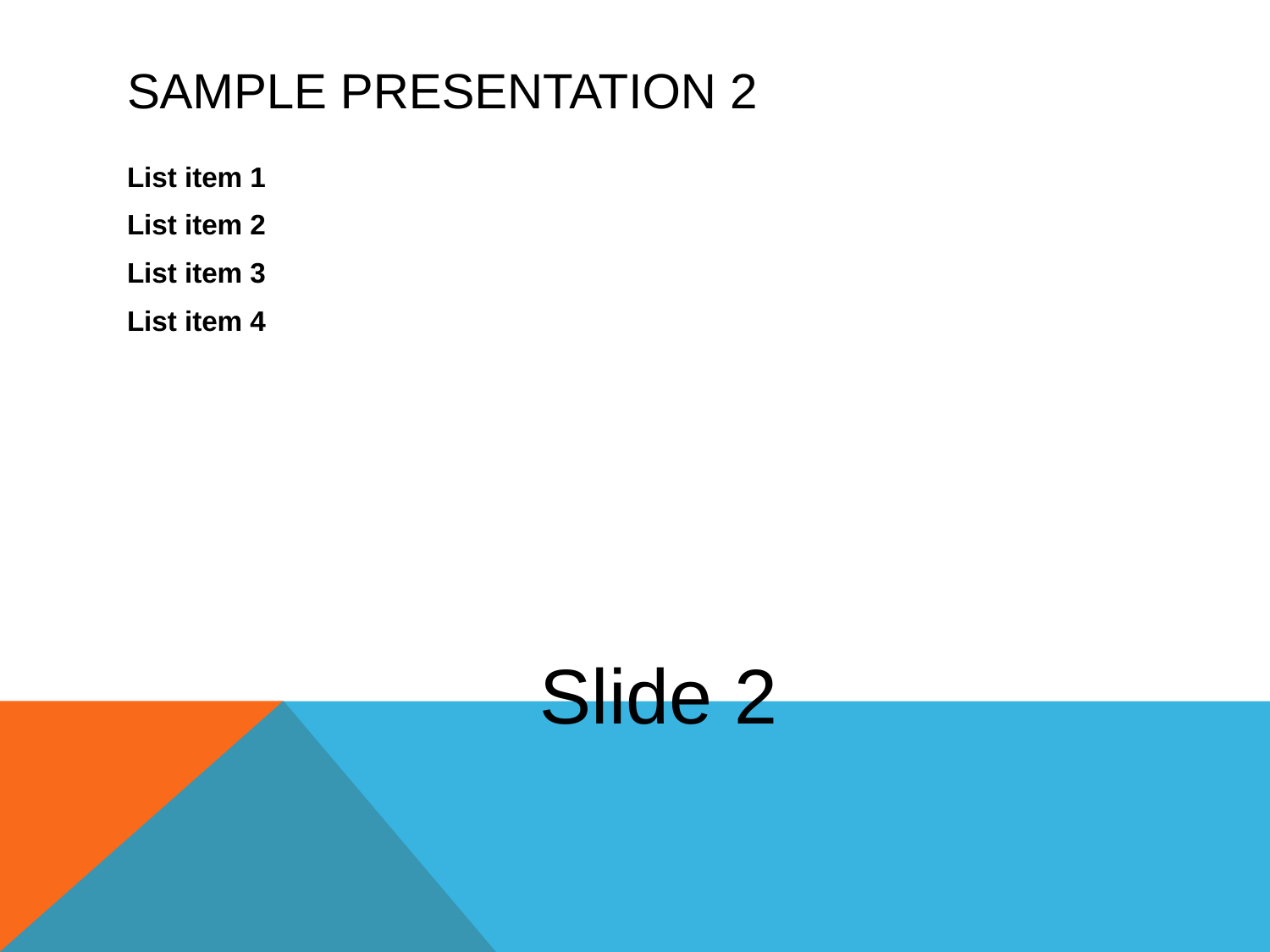

# Sample Presentation 2
List item 1
List item 2
List item 3
List item 4
Slide 2